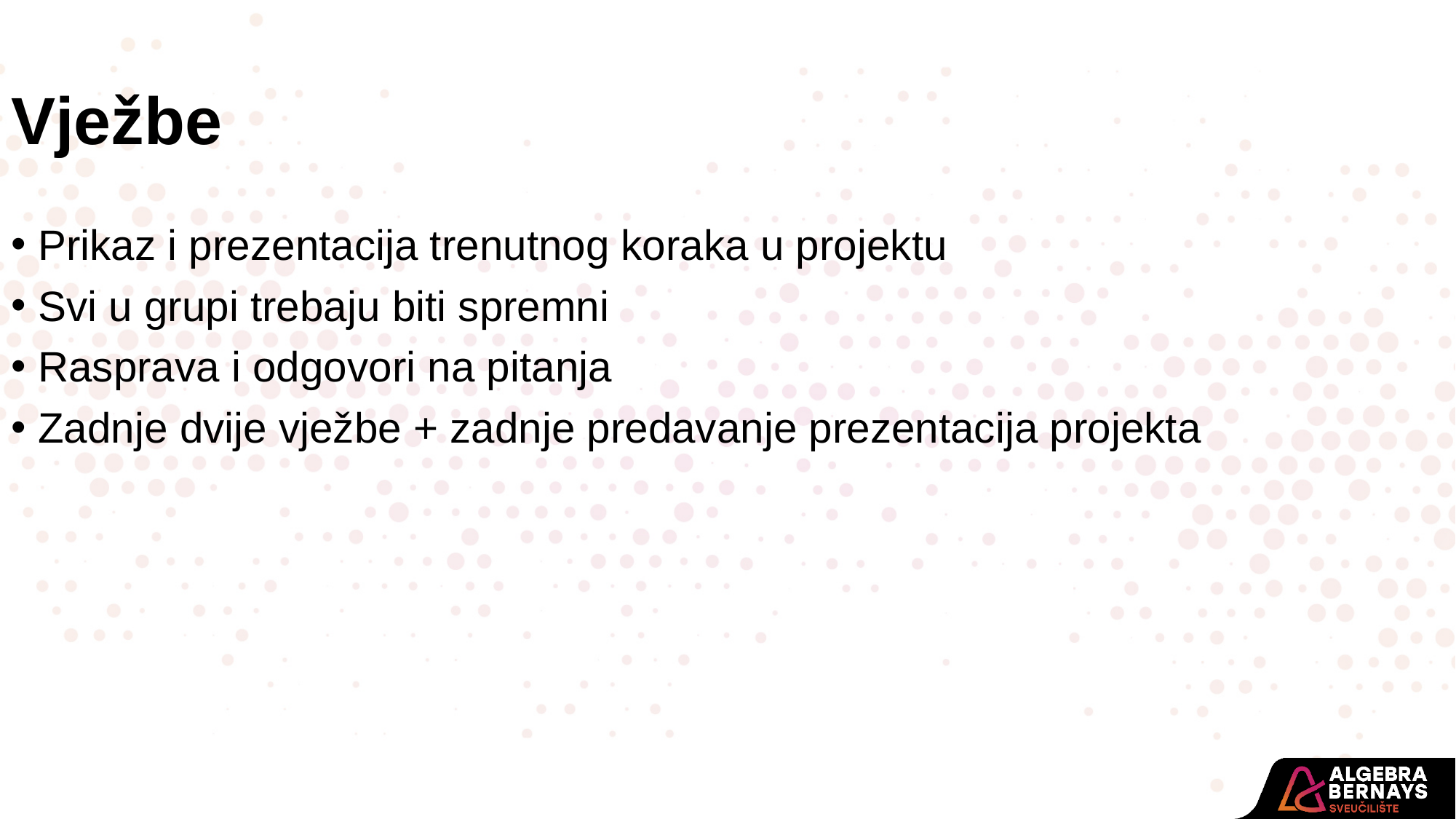

Vježbe
Prikaz i prezentacija trenutnog koraka u projektu
Svi u grupi trebaju biti spremni
Rasprava i odgovori na pitanja
Zadnje dvije vježbe + zadnje predavanje prezentacija projekta